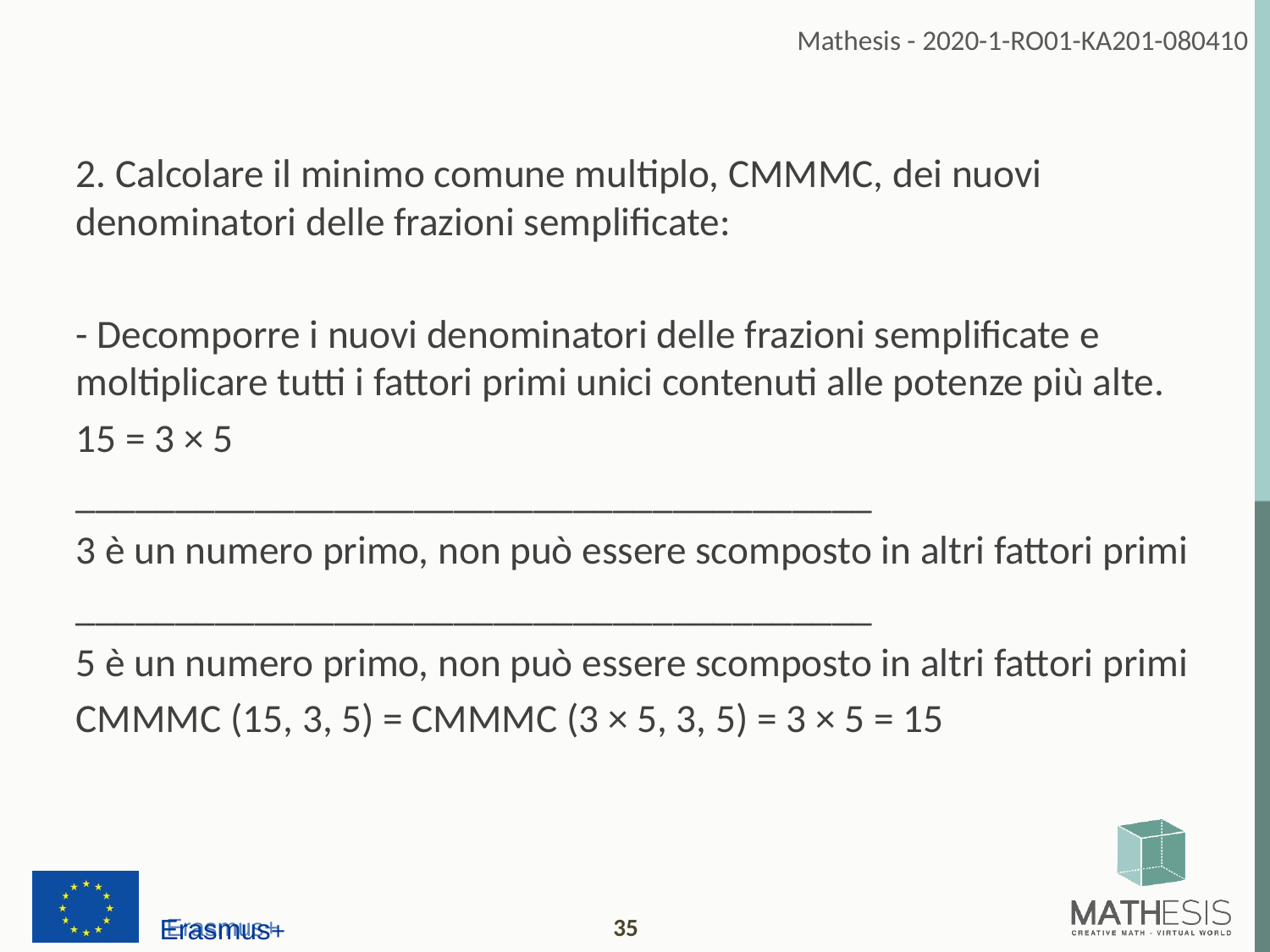

2. Calcolare il minimo comune multiplo, CMMMC, dei nuovi denominatori delle frazioni semplificate:

- Decomporre i nuovi denominatori delle frazioni semplificate e moltiplicare tutti i fattori primi unici contenuti alle potenze più alte.
15 = 3 × 5
________________________________________
3 è un numero primo, non può essere scomposto in altri fattori primi
________________________________________
5 è un numero primo, non può essere scomposto in altri fattori primi
CMMMC (15, 3, 5) = CMMMC (3 × 5, 3, 5) = 3 × 5 = 15